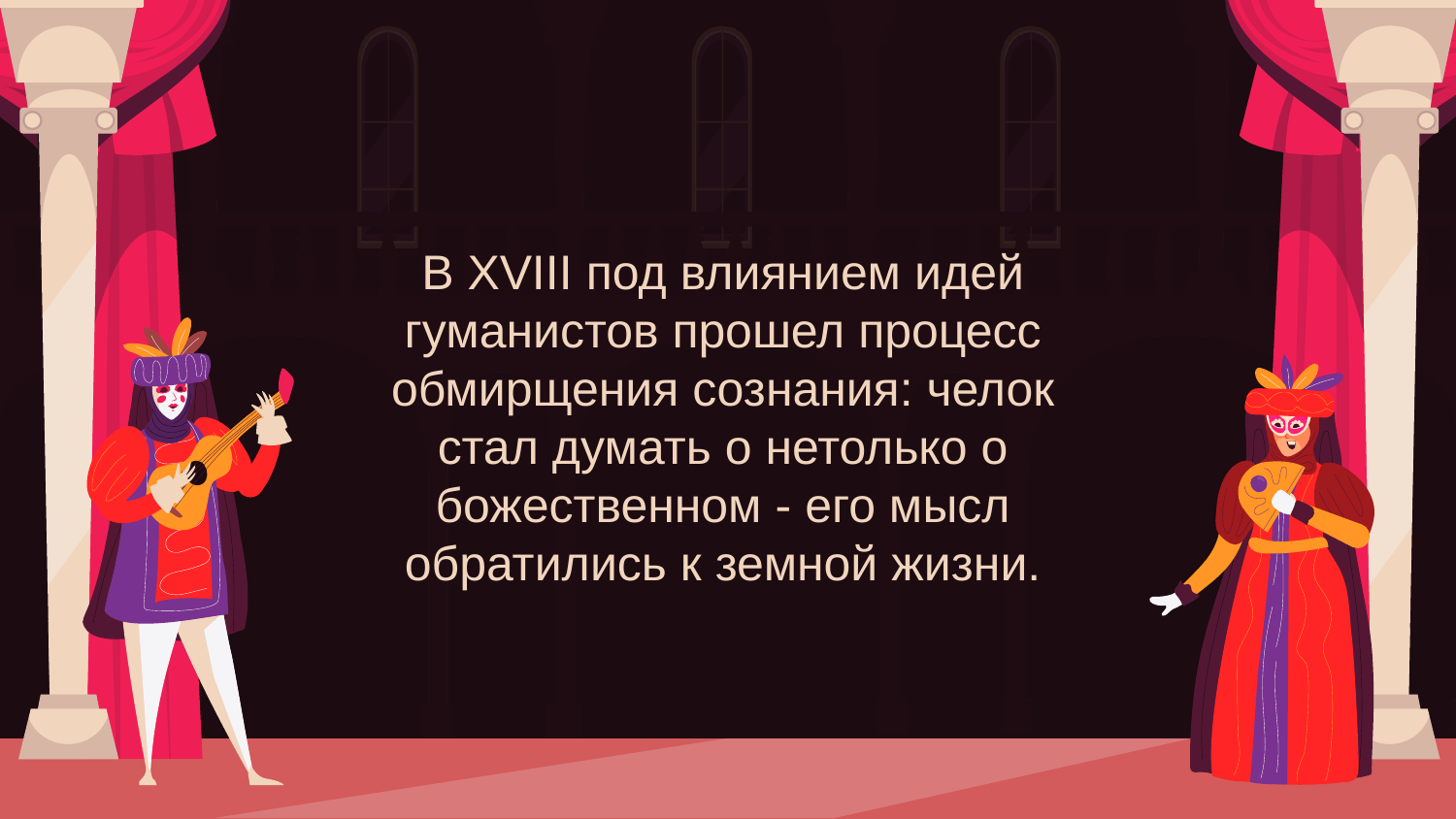

В XVIII под влиянием идей гуманистов прошел процесс обмирщения сознания: челок стал думать о нетолько о божественном - его мысл обратились к земной жизни.